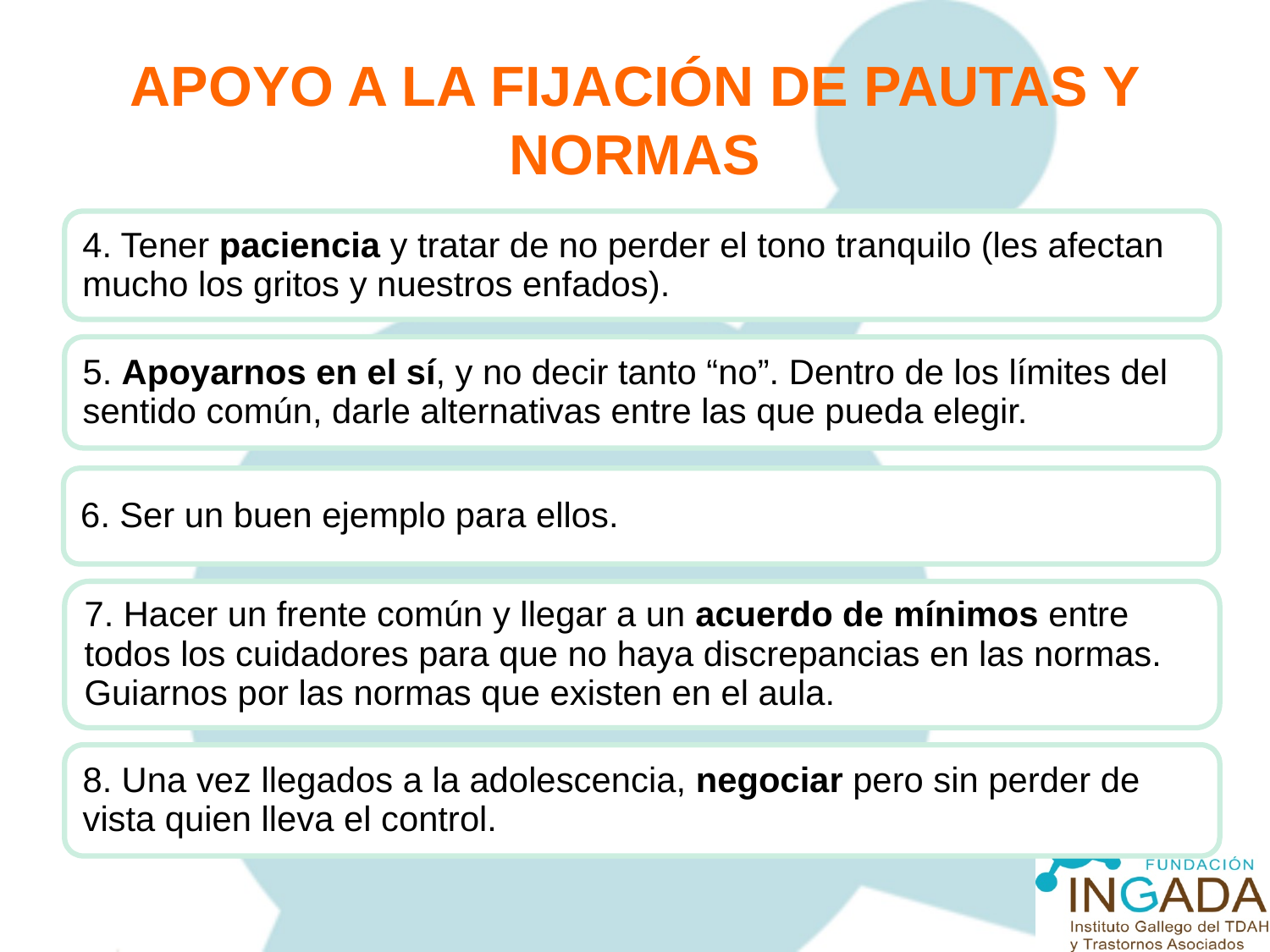

# APOYO A LA FIJACIÓN DE PAUTAS Y NORMAS
4. Tener paciencia y tratar de no perder el tono tranquilo (les afectan mucho los gritos y nuestros enfados).
5. Apoyarnos en el sí, y no decir tanto “no”. Dentro de los límites del sentido común, darle alternativas entre las que pueda elegir.
6. Ser un buen ejemplo para ellos.
7. Hacer un frente común y llegar a un acuerdo de mínimos entre todos los cuidadores para que no haya discrepancias en las normas. Guiarnos por las normas que existen en el aula.
8. Una vez llegados a la adolescencia, negociar pero sin perder de vista quien lleva el control.